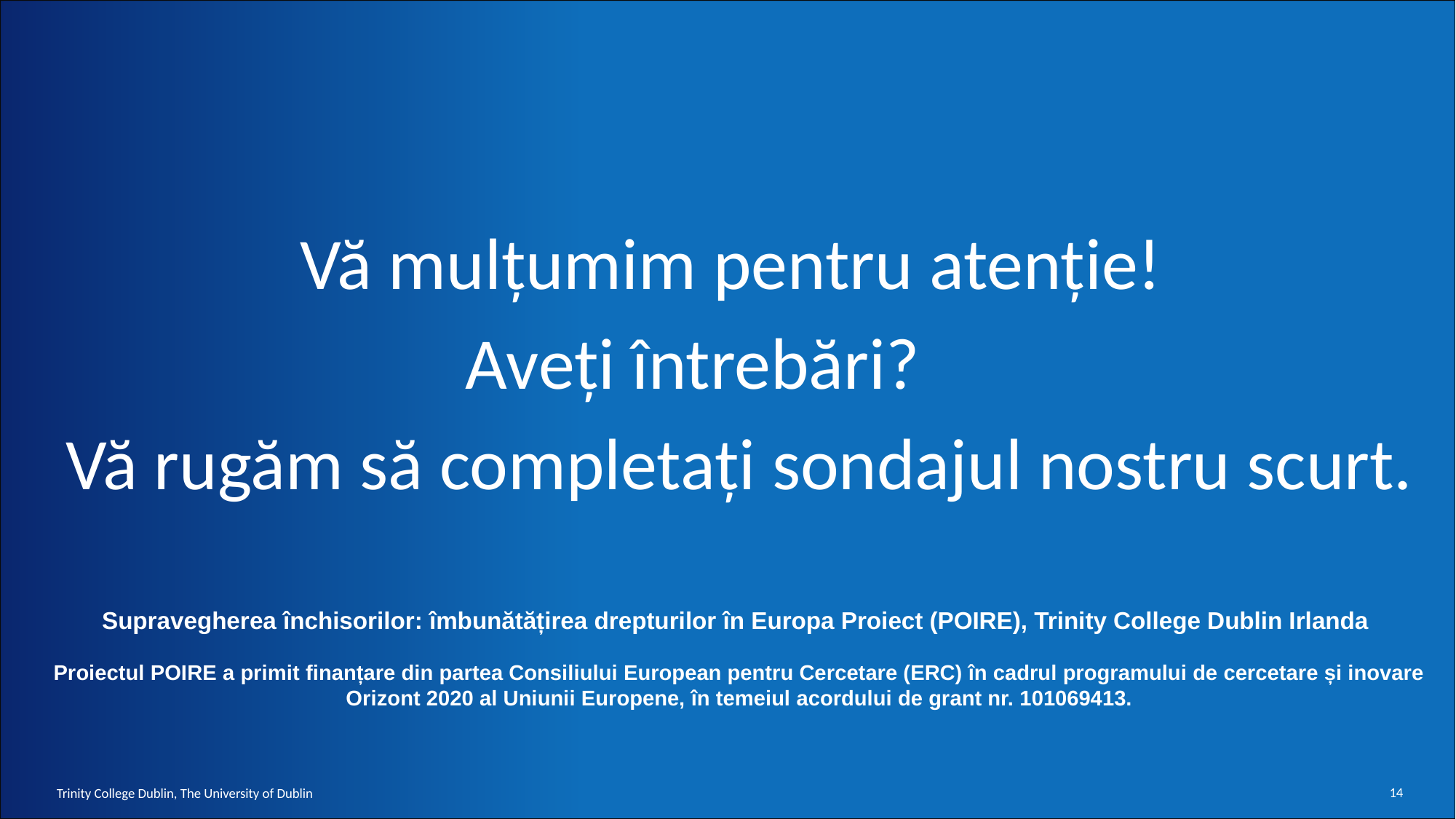

Vă mulțumim pentru atenție!
                           Aveți întrebări?
Vă rugăm să completați sondajul nostru scurt.

Supravegherea închisorilor: îmbunătățirea drepturilor în Europa Proiect (POIRE), Trinity College Dublin Irlanda
Proiectul POIRE a primit finanțare din partea Consiliului European pentru Cercetare (ERC) în cadrul programului de cercetare și inovare Orizont 2020 al Uniunii Europene, în temeiul acordului de grant nr. 101069413.

14